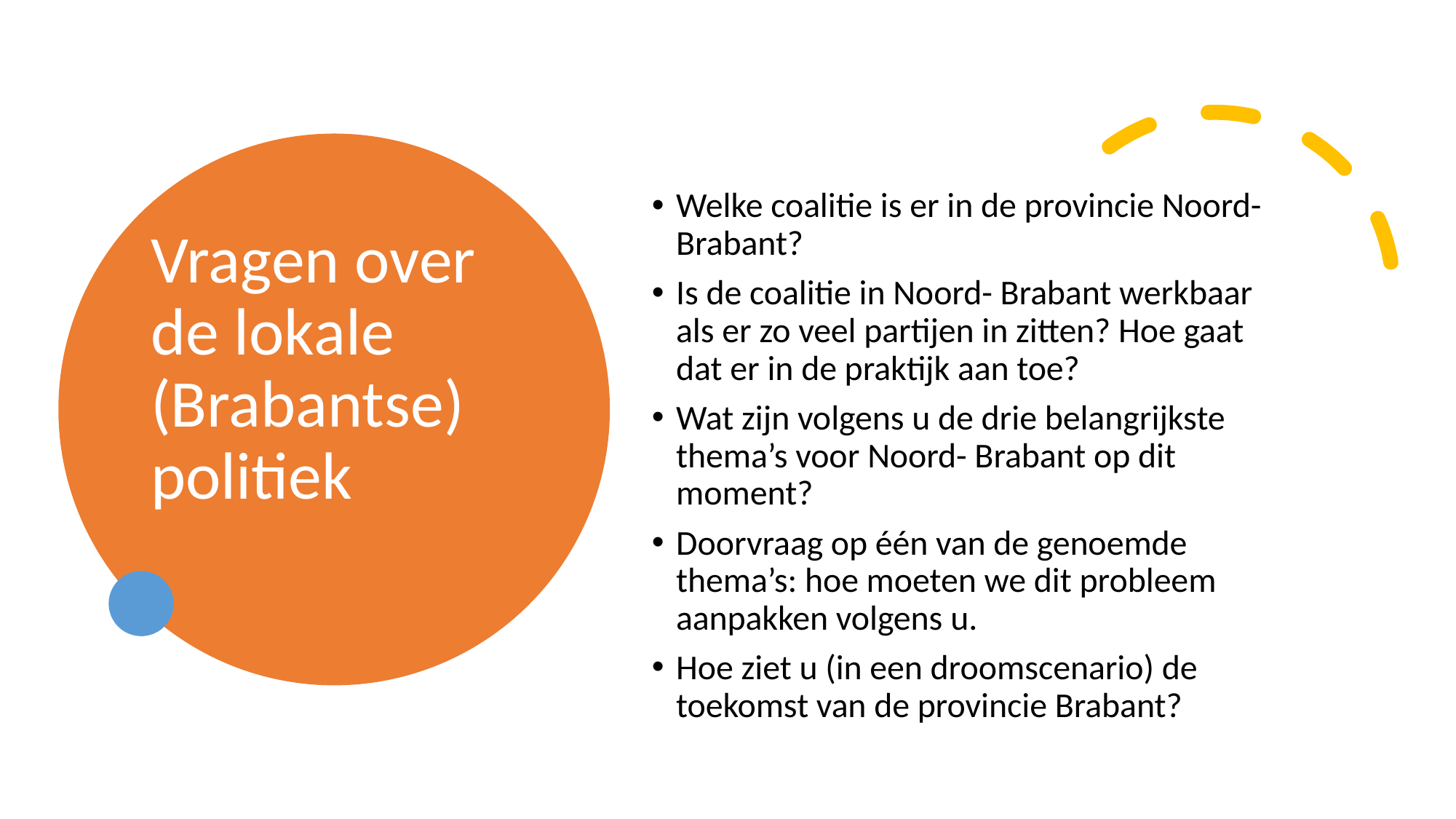

# Vragen over de lokale (Brabantse) politiek
Welke coalitie is er in de provincie Noord- Brabant?
Is de coalitie in Noord- Brabant werkbaar als er zo veel partijen in zitten? Hoe gaat dat er in de praktijk aan toe?
Wat zijn volgens u de drie belangrijkste thema’s voor Noord- Brabant op dit moment?
Doorvraag op één van de genoemde thema’s: hoe moeten we dit probleem aanpakken volgens u.
Hoe ziet u (in een droomscenario) de toekomst van de provincie Brabant?